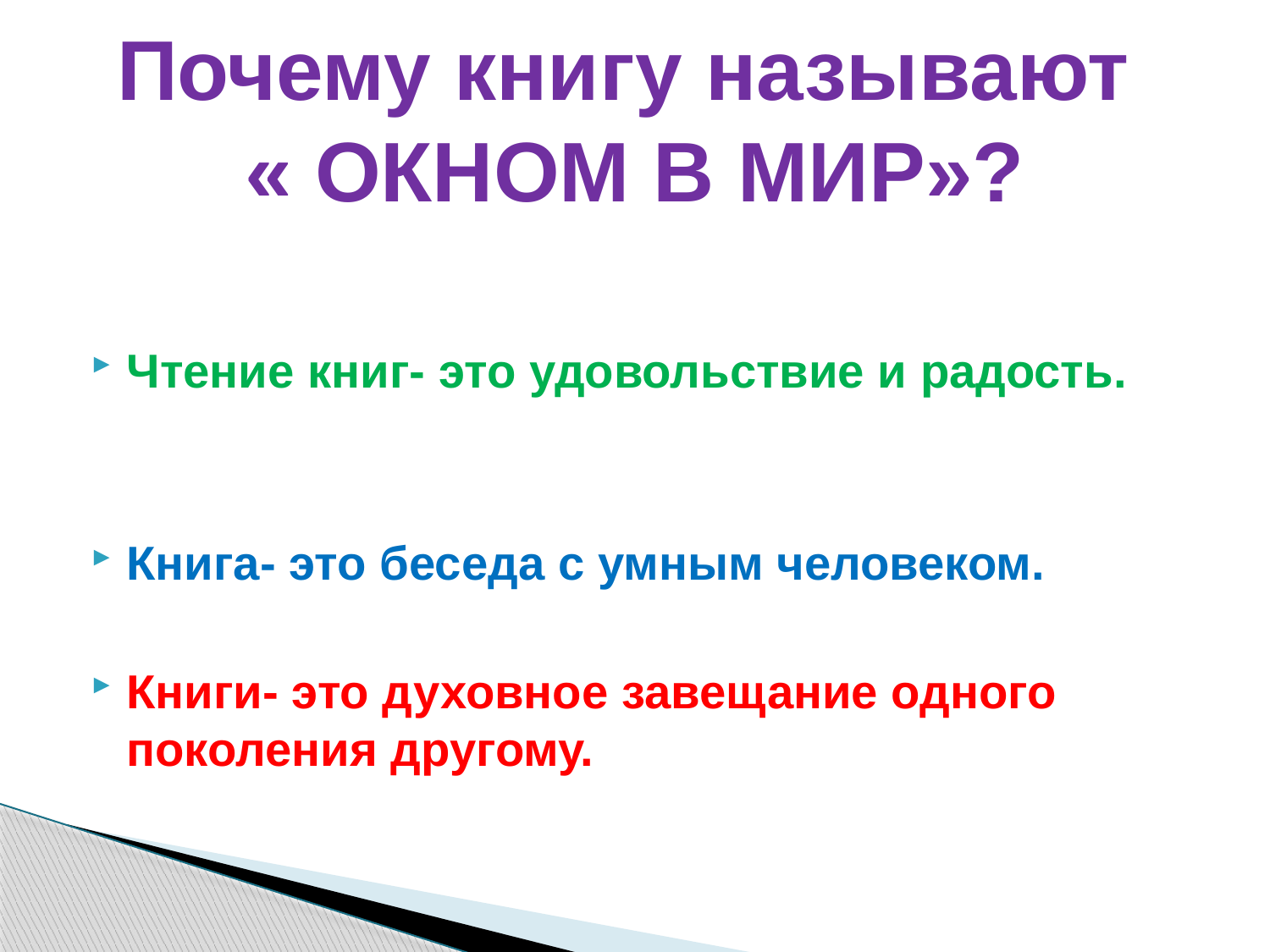

# Почему книгу называют « ОКНОМ В МИР»?

Чтение книг- это удовольствие и радость.

Книга- это беседа с умным человеком.

Книги- это духовное завещание одного поколения другому.